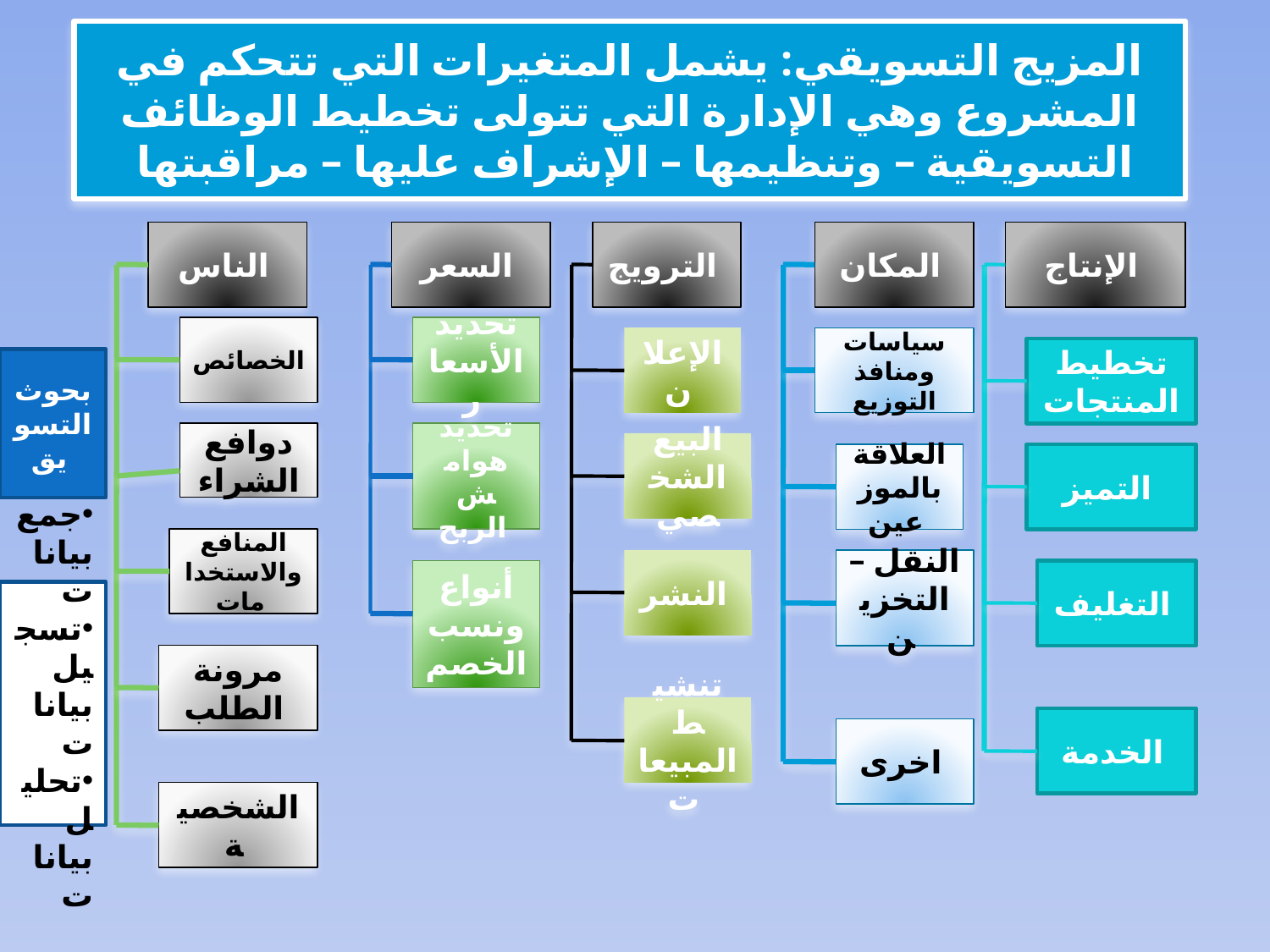

المزيج التسويقي: يشمل المتغيرات التي تتحكم في المشروع وهي الإدارة التي تتولى تخطيط الوظائف التسويقية – وتنظيمها – الإشراف عليها – مراقبتها

الناس
السعر
الترويج
المكان
الإنتاج
الخصائص
تحديد الأسعار
الإعلان
سياسات ومنافذ التوزيع
تخطيط المنتجات
بحوث التسويق
دوافع الشراء
تحديد هوامش الربح
البيع الشخصي
العلاقة بالموزعين
التميز
المنافع والاستخدامات
النشر
النقل – التخزين
أنواع ونسب الخصم
التغليف
جمع بيانات
تسجيل بيانات
تحليل بيانات
مرونة الطلب
تنشيط المبيعات
الخدمة
اخرى
الشخصية
الدكتور عيسى قداده
40